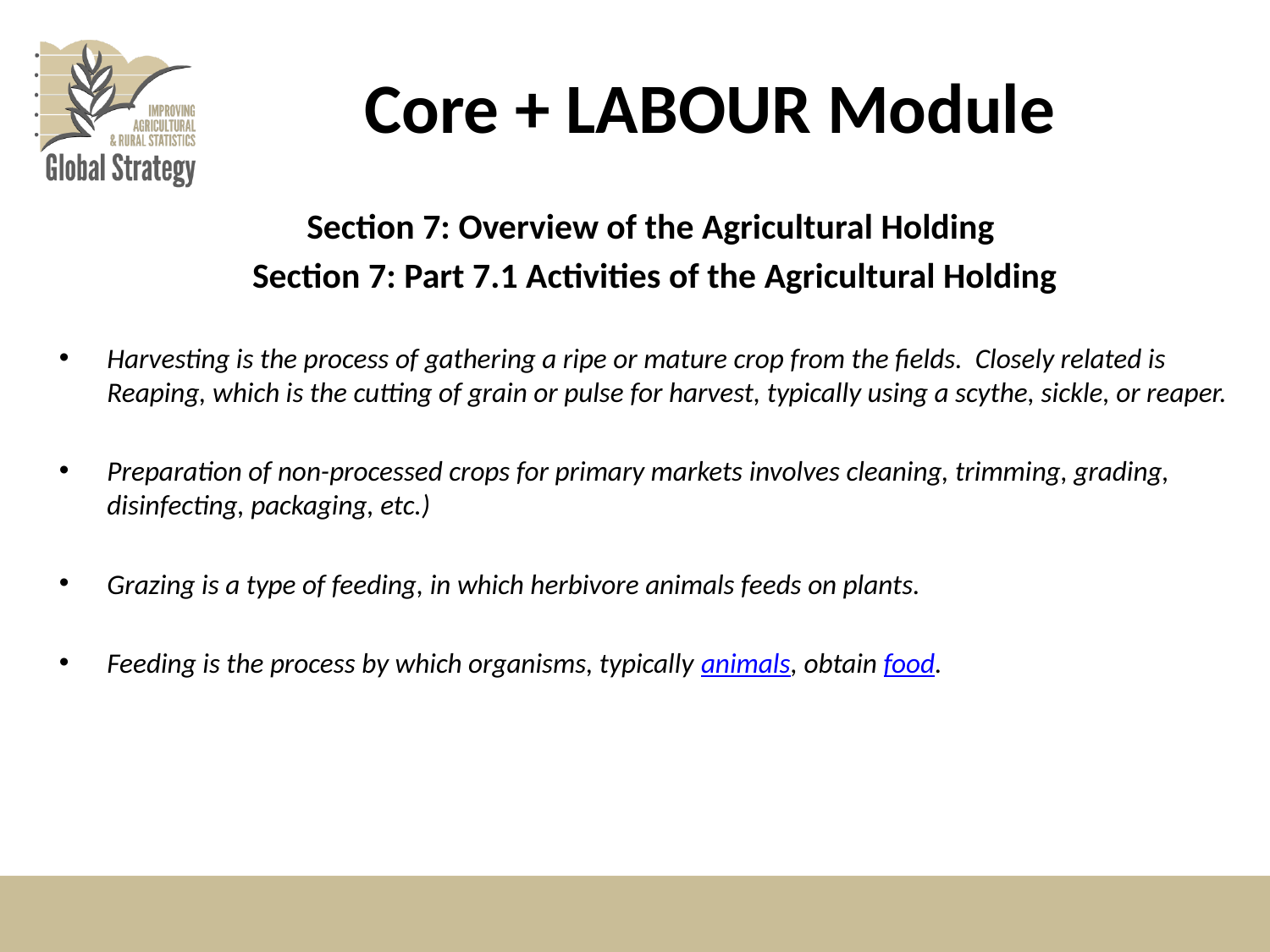

# Core + LABOUR Module
Section 7: Overview of the Agricultural Holding
Section 7: Part 7.1 Activities of the Agricultural Holding

Harvesting is the process of gathering a ripe or mature crop from the fields.  Closely related is Reaping, which is the cutting of grain or pulse for harvest, typically using a scythe, sickle, or reaper.

Preparation of non-processed crops for primary markets involves cleaning, trimming, grading, disinfecting, packaging, etc.)

Grazing is a type of feeding, in which herbivore animals feeds on plants.

Feeding is the process by which organisms, typically animals, obtain food.